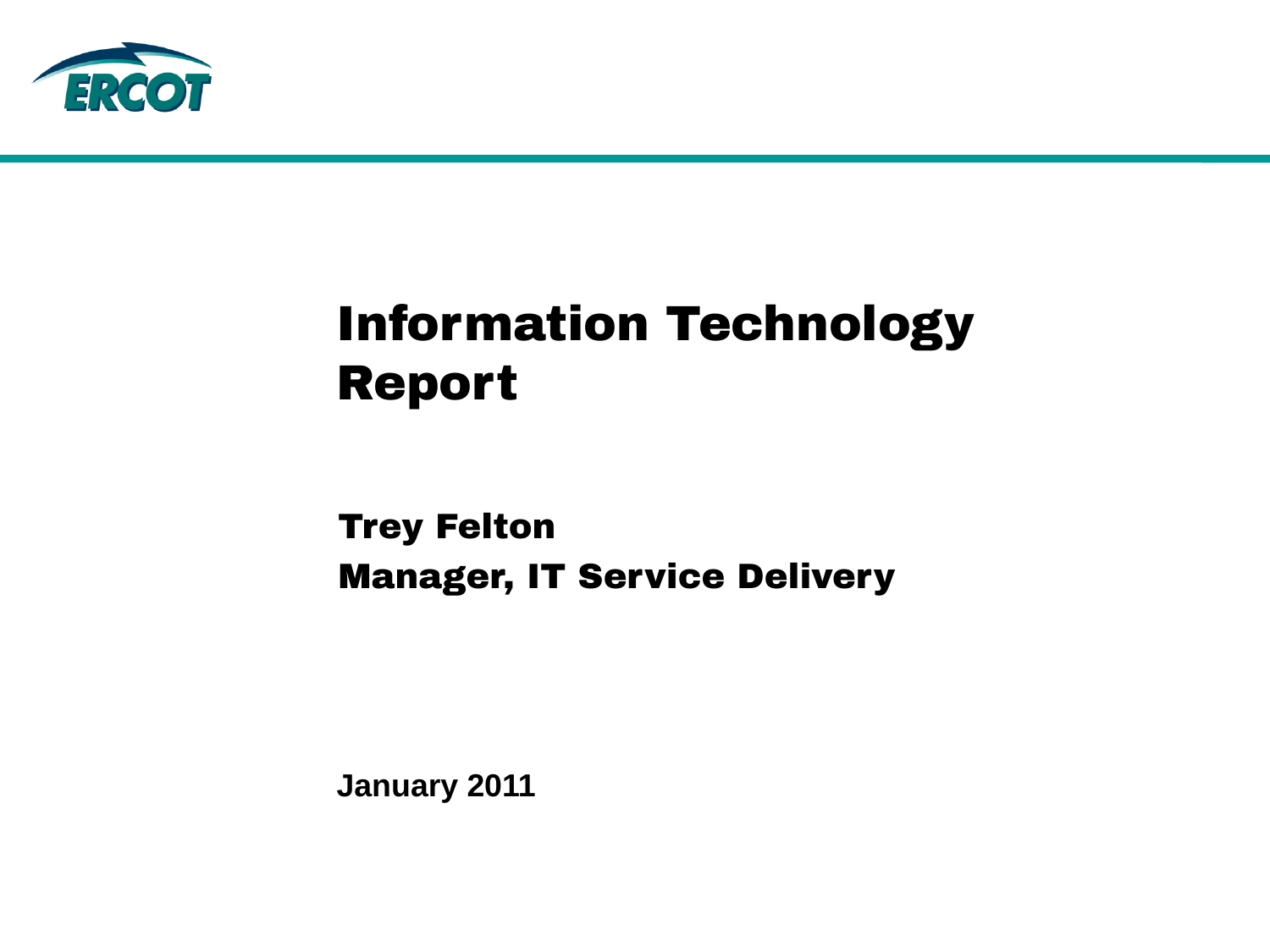

# Information Technology Report
Trey Felton
Manager, IT Service Delivery
January 2011